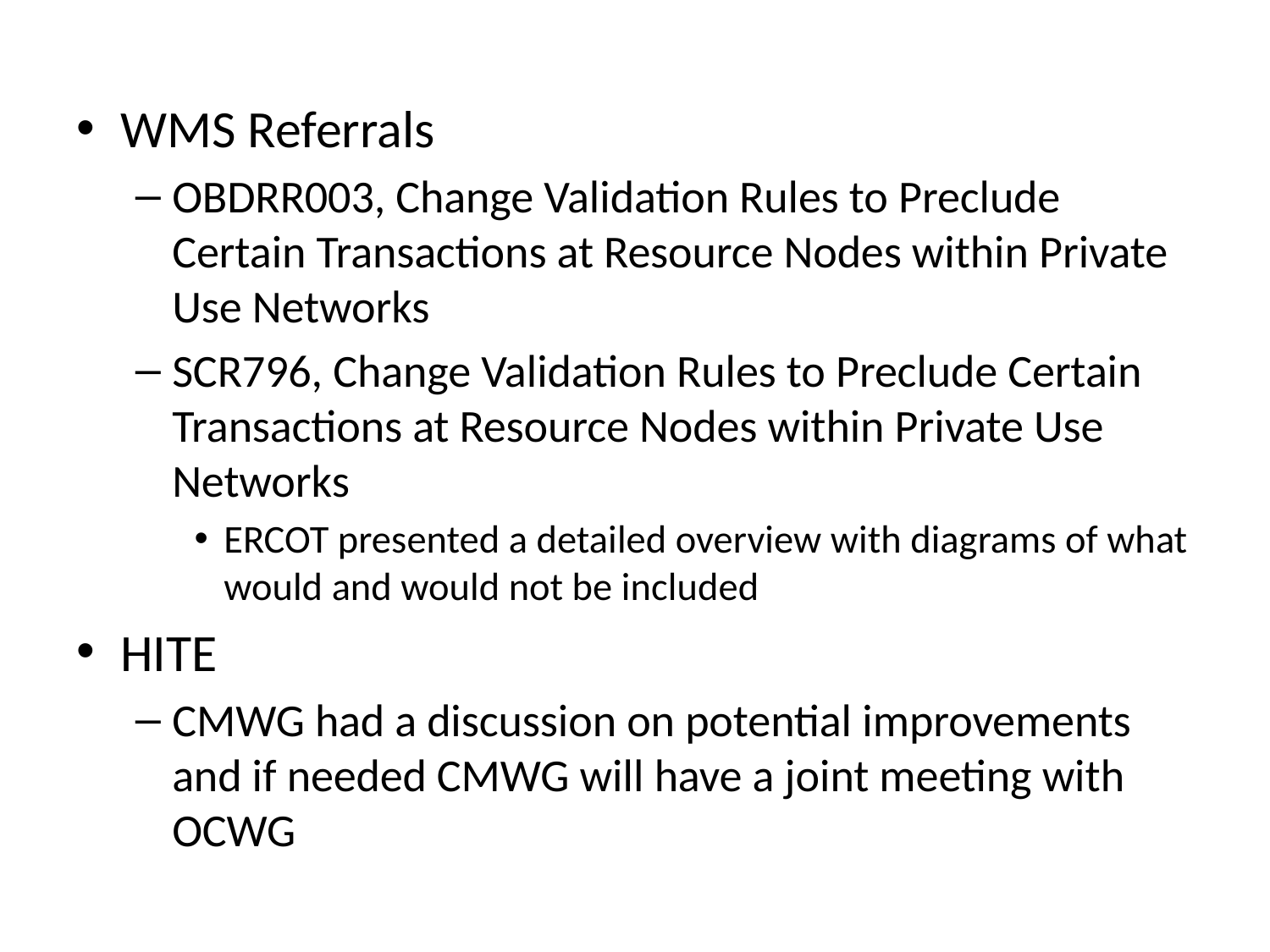

WMS Referrals
OBDRR003, Change Validation Rules to Preclude Certain Transactions at Resource Nodes within Private Use Networks
SCR796, Change Validation Rules to Preclude Certain Transactions at Resource Nodes within Private Use Networks
ERCOT presented a detailed overview with diagrams of what would and would not be included
HITE
CMWG had a discussion on potential improvements and if needed CMWG will have a joint meeting with OCWG